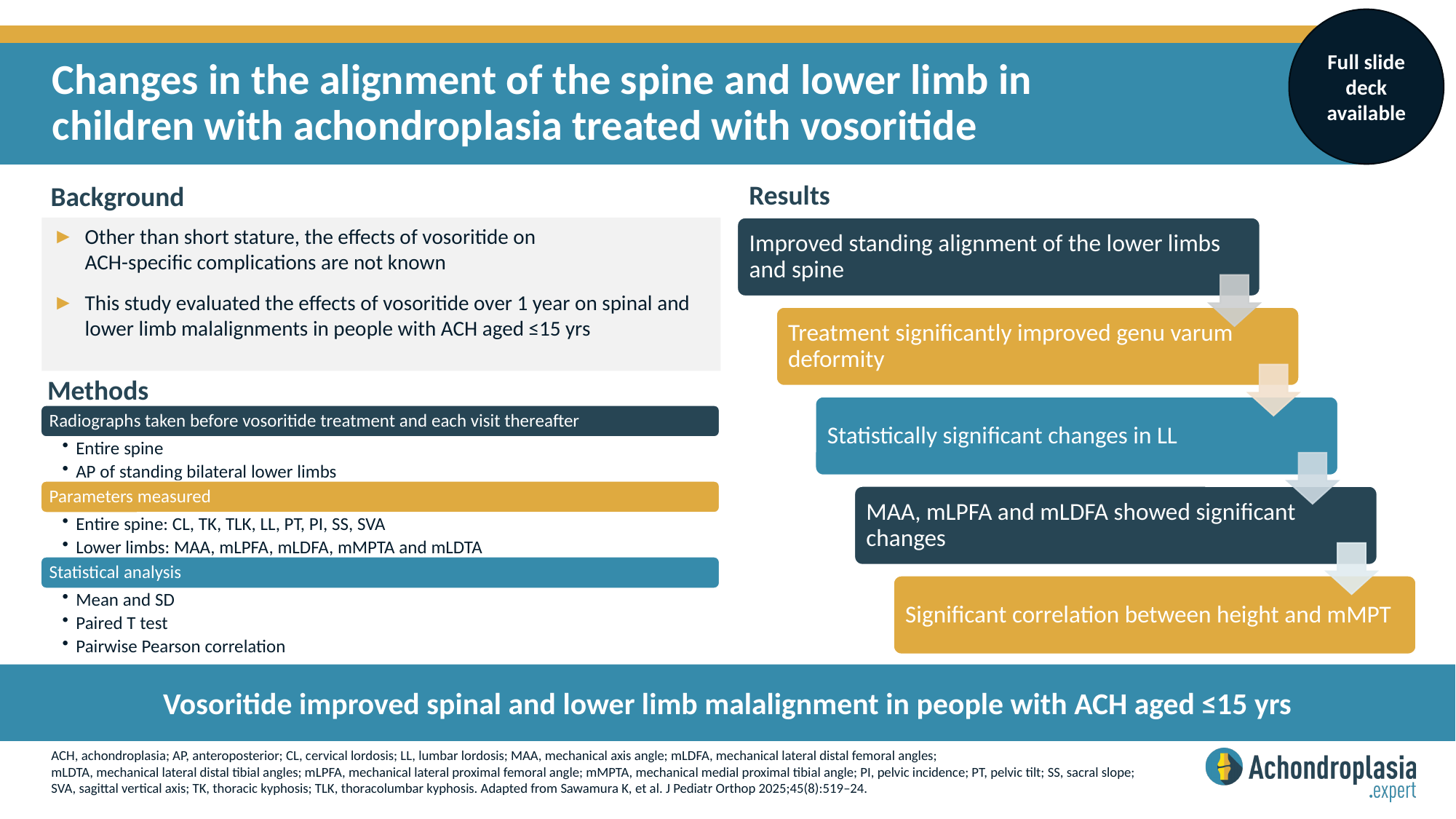

Full slide deck available
# Changes in the alignment of the spine and lower limb in children with achondroplasia treated with vosoritide
Other than short stature, the effects of vosoritide on
ACH-specific complications are not known
This study evaluated the effects of vosoritide over 1 year on spinal and lower limb malalignments in people with ACH aged ≤15 yrs
Improved standing alignment of the lower limbs and spine
Treatment significantly improved genu varum deformity
Statistically significant changes in LL
MAA, mLPFA and mLDFA showed significant changes
Significant correlation between height and mMPT

Radiographs taken before vosoritide treatment and each visit thereafter
Entire spine
AP of standing bilateral lower limbs
Parameters measured
Entire spine: CL, TK, TLK, LL, PT, PI, SS, SVA
Lower limbs: MAA, mLPFA, mLDFA, mMPTA and mLDTA
Statistical analysis
Mean and SD
Paired T test
Pairwise Pearson correlation
Vosoritide improved spinal and lower limb malalignment in people with ACH aged ≤15 yrs
ACH, achondroplasia; AP, anteroposterior; CL, cervical lordosis; LL, lumbar lordosis; MAA, mechanical axis angle; mLDFA, mechanical lateral distal femoral angles;
mLDTA, mechanical lateral distal tibial angles; mLPFA, mechanical lateral proximal femoral angle; mMPTA, mechanical medial proximal tibial angle; PI, pelvic incidence; PT, pelvic tilt; SS, sacral slope;
SVA, sagittal vertical axis; TK, thoracic kyphosis; TLK, thoracolumbar kyphosis. Adapted from Sawamura K, et al. J Pediatr Orthop 2025;45(8):519–24.